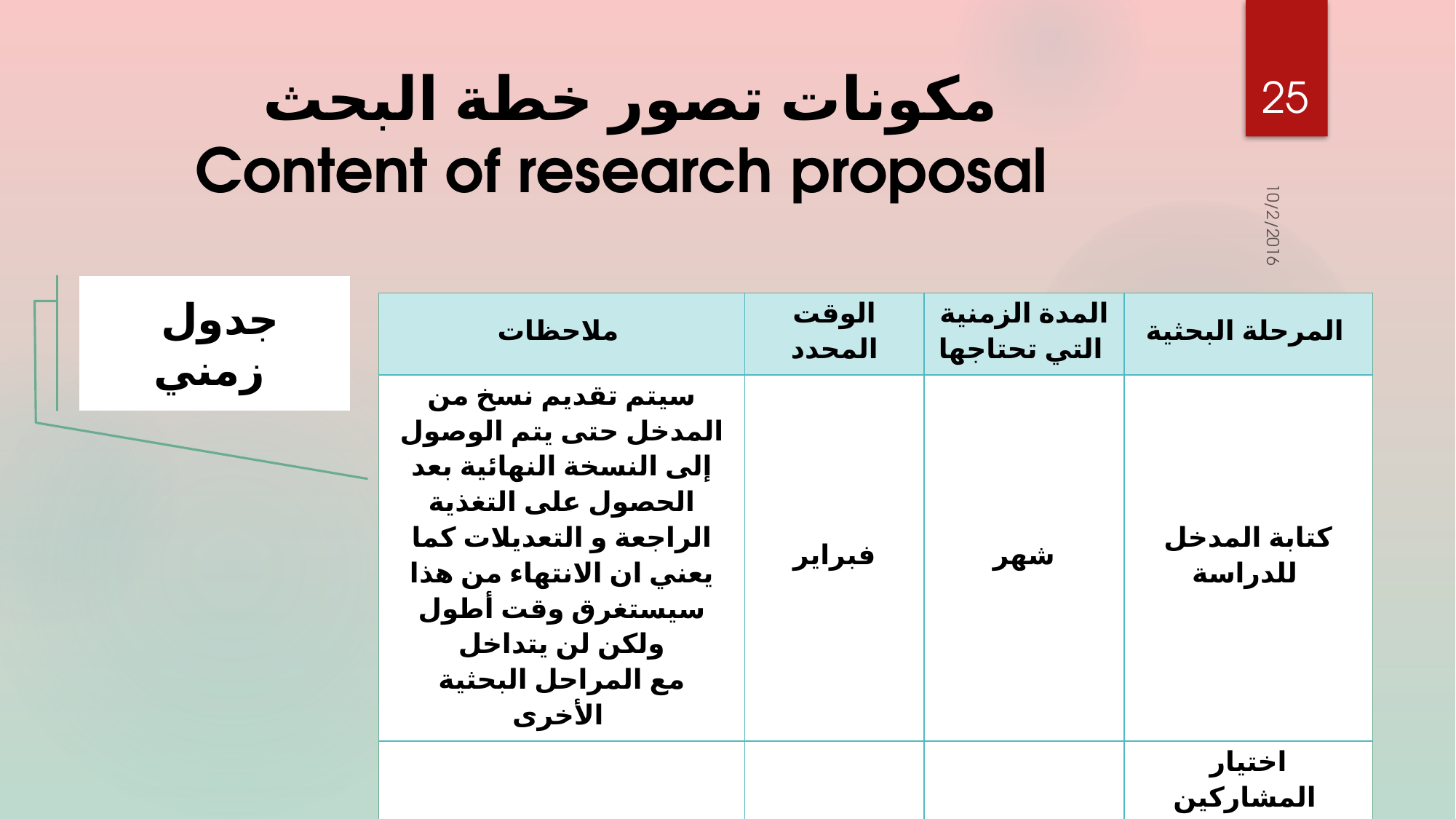

25
# مكونات تصور خطة البحث Content of research proposal
10/2/2016
 جدول زمني

| ملاحظات | الوقت المحدد | المدة الزمنية التي تحتاجها | المرحلة البحثية |
| --- | --- | --- | --- |
| سيتم تقديم نسخ من المدخل حتى يتم الوصول إلى النسخة النهائية بعد الحصول على التغذية الراجعة و التعديلات كما يعني ان الانتهاء من هذا سيستغرق وقت أطول ولكن لن يتداخل مع المراحل البحثية الأخرى | فبراير | شهر | كتابة المدخل للدراسة |
|  |  |  | اختيار المشاركين |
|  |  |  | اعداد الادوات |
|  |  |  | .. |